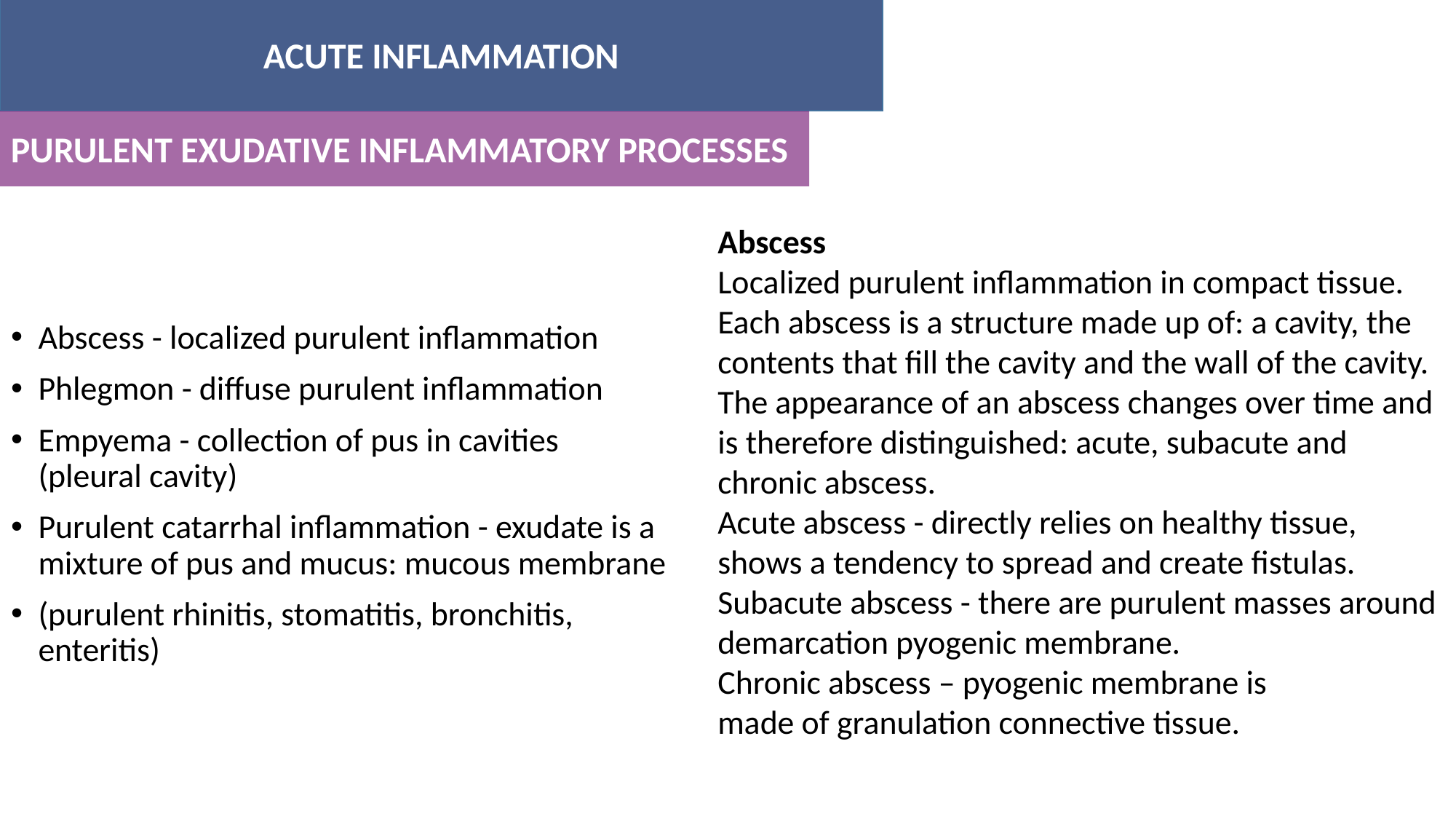

ACUTE INFLAMMATION
#
PURULENT EXUDATIVE INFLAMMATORY PROCESSES
Abscess
Localized purulent inflammation in compact tissue.
Each abscess is a structure made up of: a cavity, the contents that fill the cavity and the wall of the cavity.
The appearance of an abscess changes over time and is therefore distinguished: acute, subacute and chronic abscess.
Acute abscess - directly relies on healthy tissue, shows a tendency to spread and create fistulas.
Subacute abscess - there are purulent masses around
demarcation pyogenic membrane.
Chronic abscess – pyogenic membrane is
made of granulation connective tissue.
Abscess - localized purulent inflammation
Phlegmon - diffuse purulent inflammation
Empyema - collection of pus in cavities (pleural cavity)
Purulent catarrhal inflammation - exudate is a mixture of pus and mucus: mucous membrane
(purulent rhinitis, stomatitis, bronchitis, enteritis)